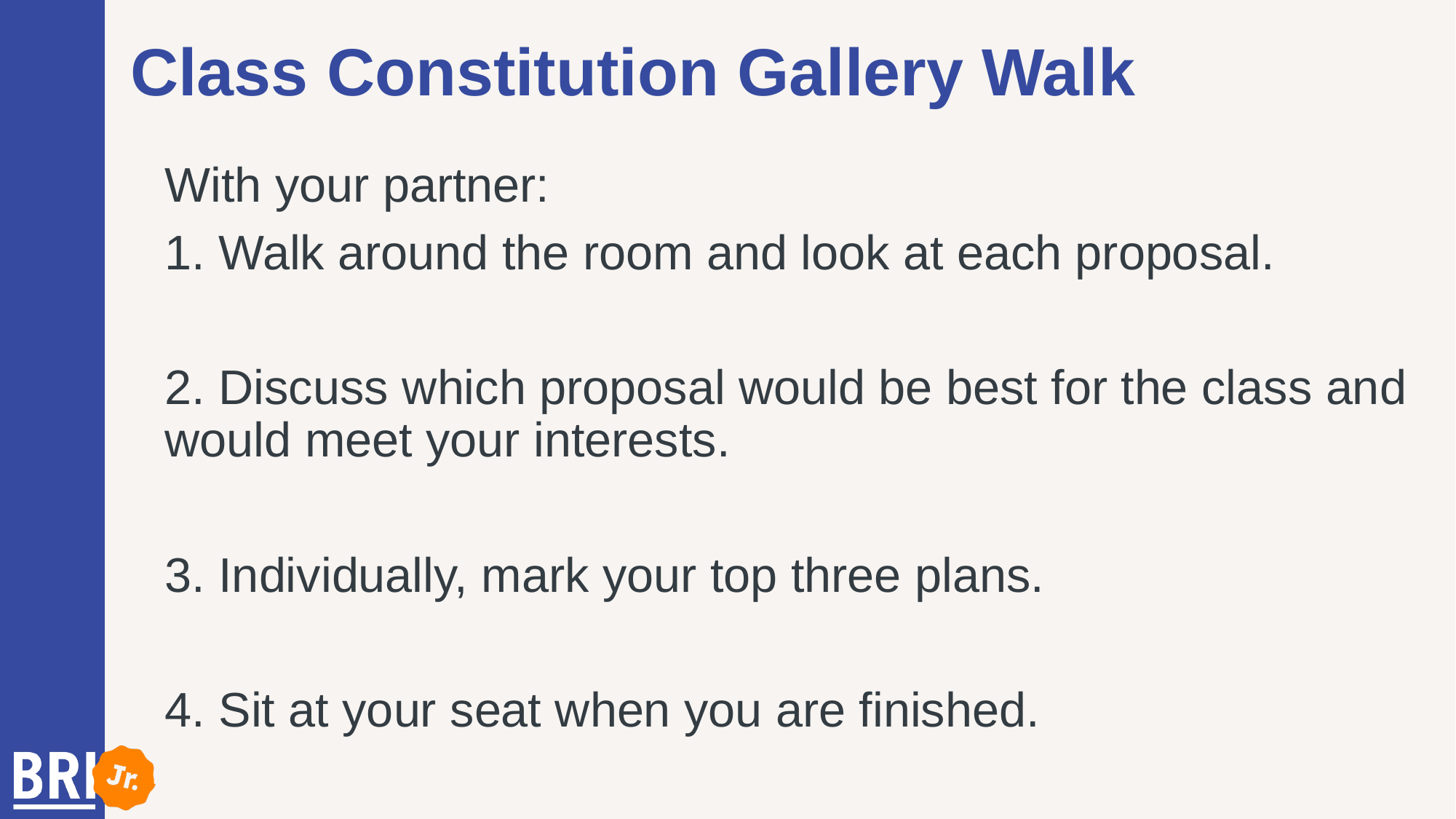

# Class Constitution Gallery Walk
With your partner:
1. Walk around the room and look at each proposal.

2. Discuss which proposal would be best for the class and would meet your interests.

3. Individually, mark your top three plans.

4. Sit at your seat when you are finished.